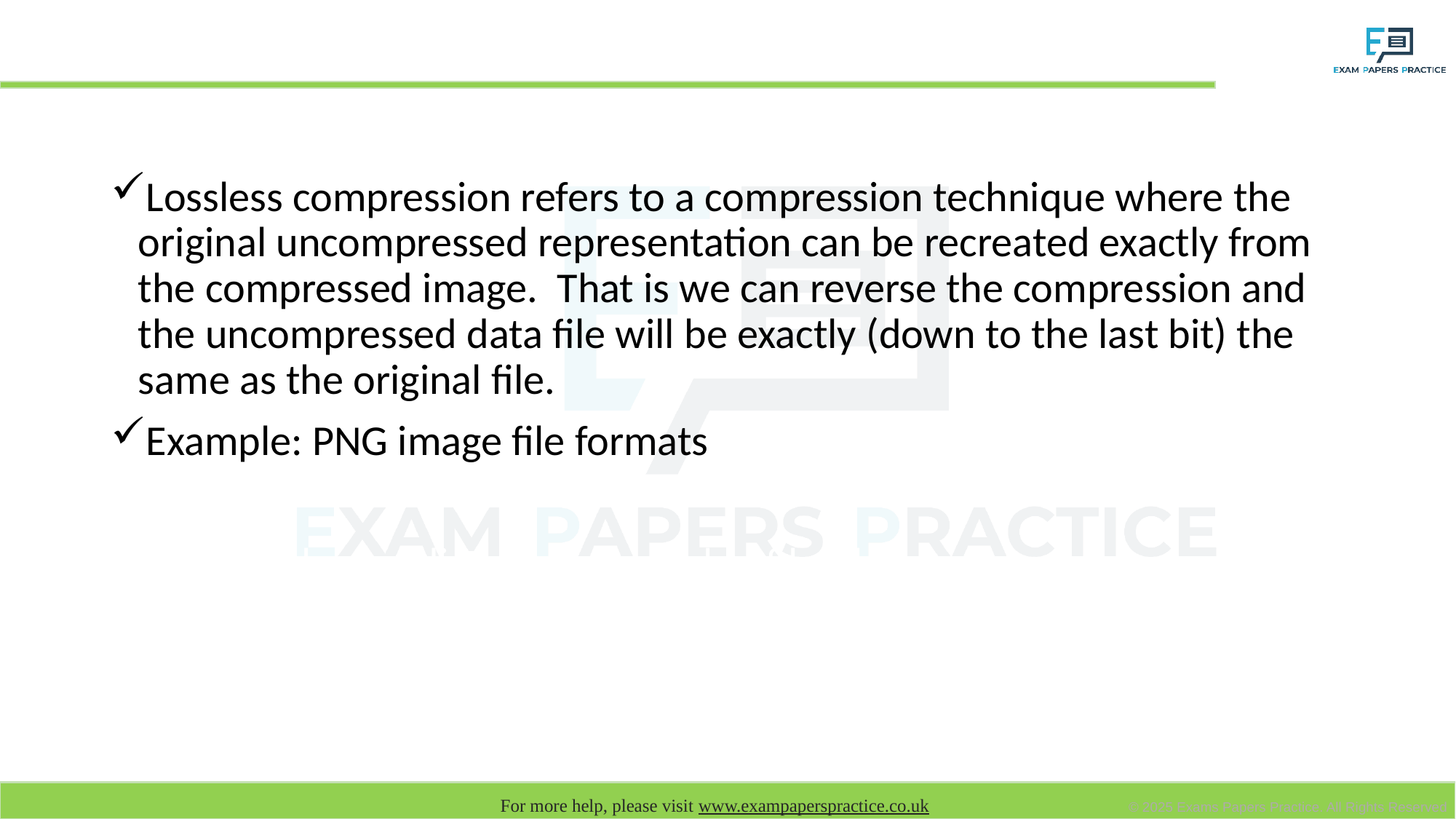

# Lossless compression
Lossless compression refers to a compression technique where the original uncompressed representation can be recreated exactly from the compressed image.  That is we can reverse the compression and the uncompressed data file will be exactly (down to the last bit) the same as the original file.
Example: PNG image file formats

Run length encoding is an example of lossless compression